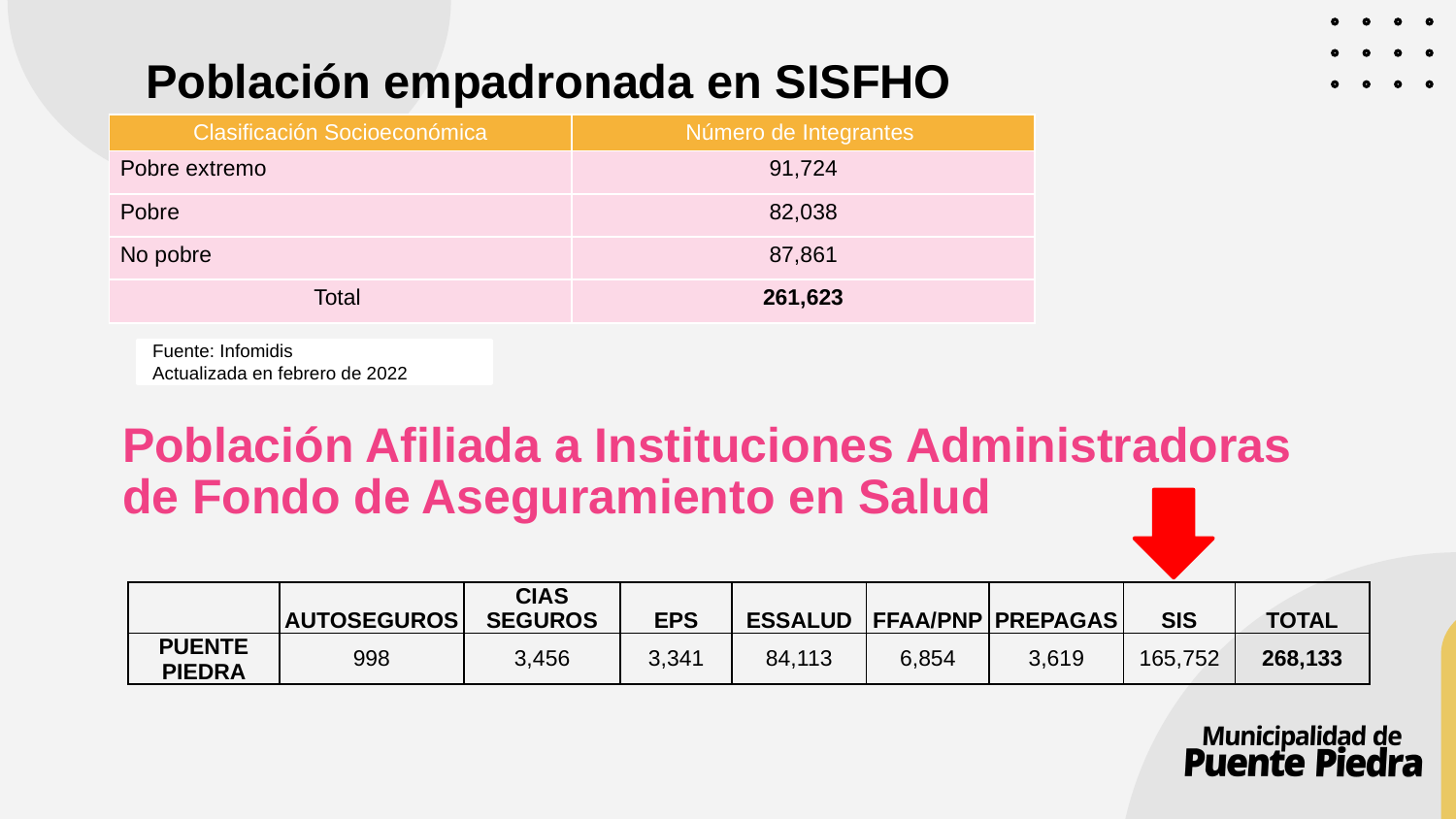

Población empadronada en SISFHO
| Clasificación Socioeconómica | Número de Integrantes |
| --- | --- |
| Pobre extremo | 91,724 |
| Pobre | 82,038 |
| No pobre | 87,861 |
| Total | 261,623 |
Fuente: Infomidis
Actualizada en febrero de 2022
Población Afiliada a Instituciones Administradoras de Fondo de Aseguramiento en Salud

|  | AUTOSEGUROS | CIAS SEGUROS | EPS | ESSALUD | FFAA/PNP | PREPAGAS | SIS | TOTAL |
| --- | --- | --- | --- | --- | --- | --- | --- | --- |
| PUENTE PIEDRA | 998 | 3,456 | 3,341 | 84,113 | 6,854 | 3,619 | 165,752 | 268,133 |